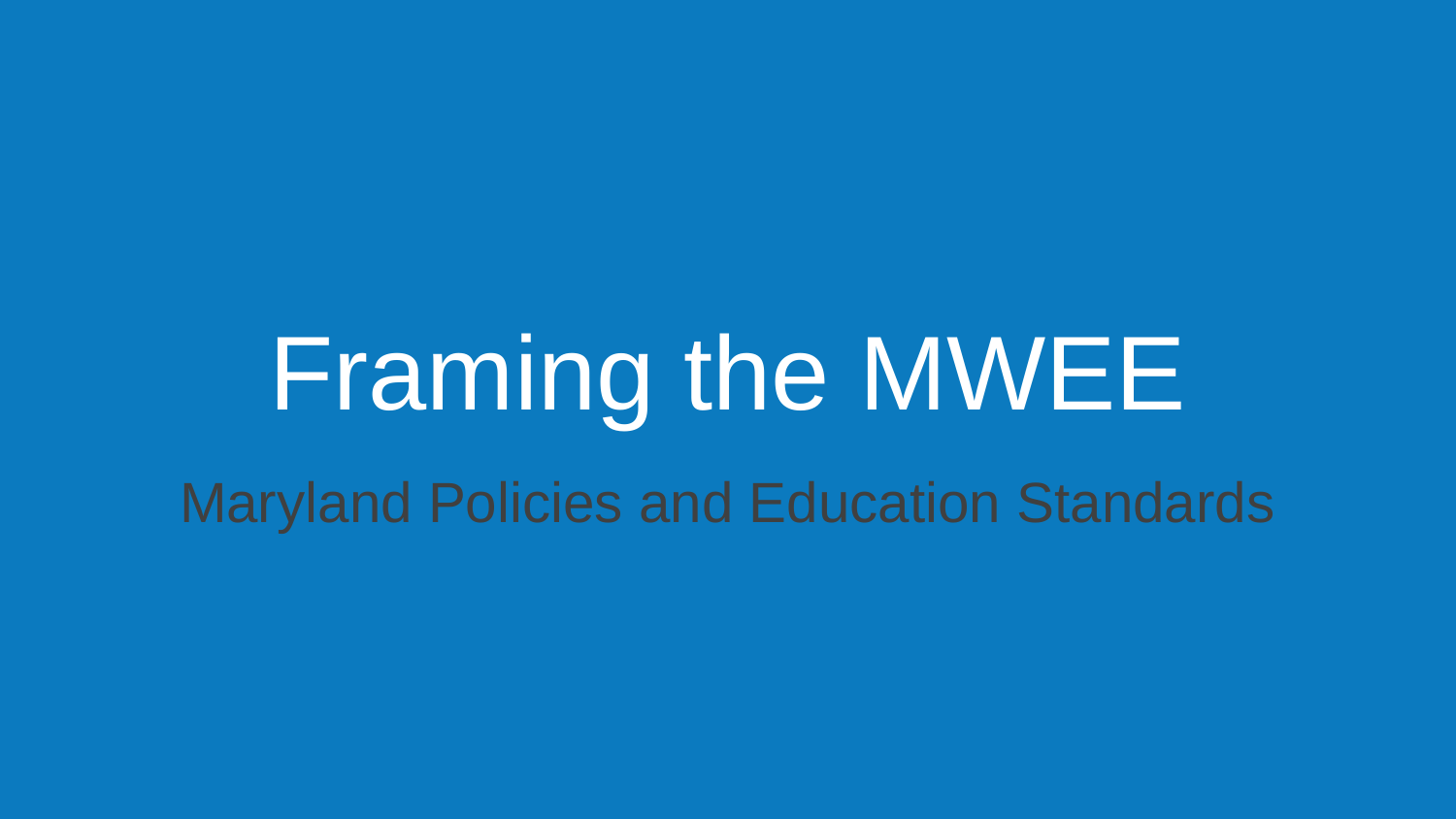

# Framing the MWEE
Maryland Policies and Education Standards